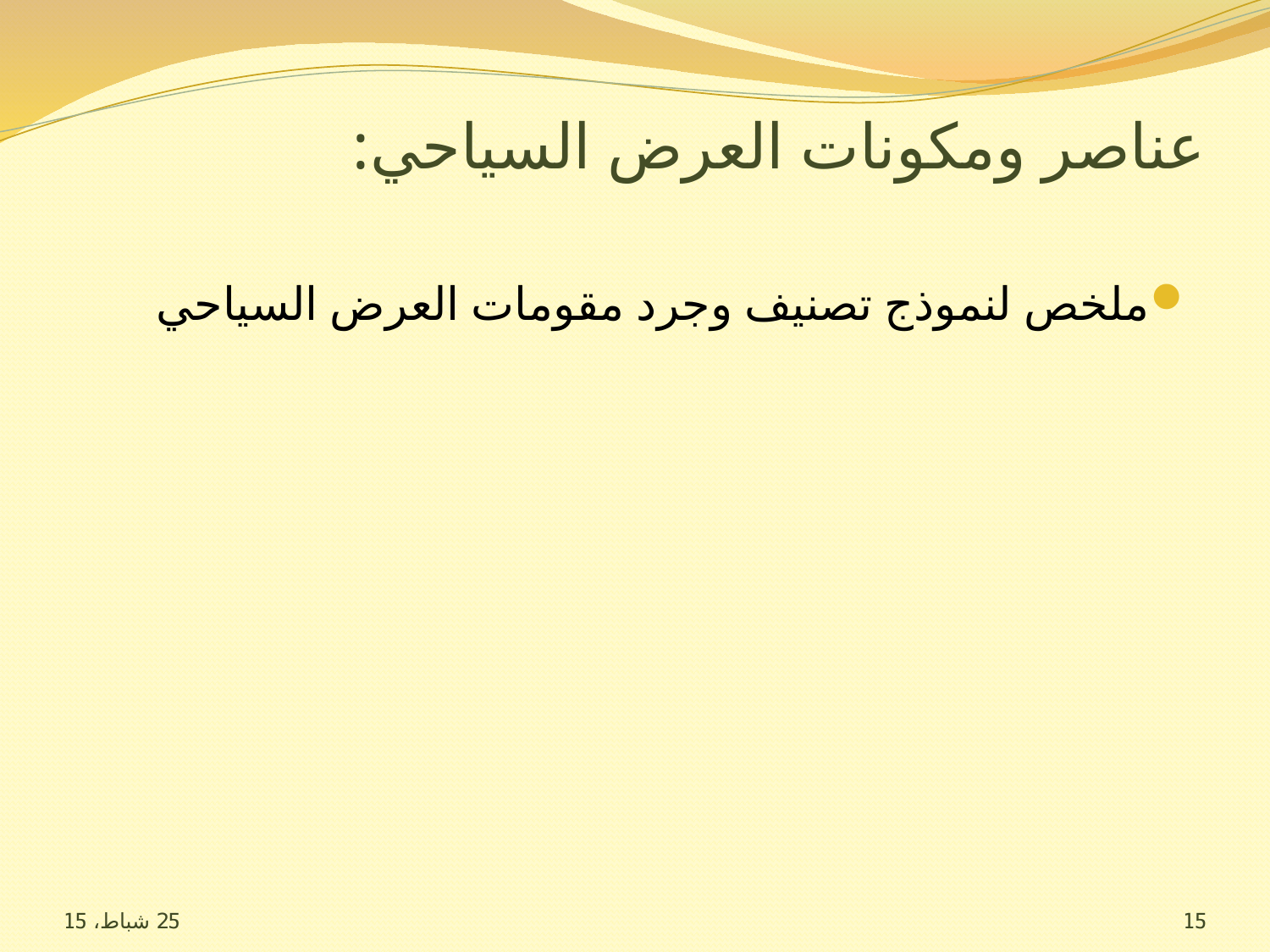

# عناصر ومكونات العرض السياحي:
ملخص لنموذج تصنيف وجرد مقومات العرض السياحي

25 شباط، 15
15